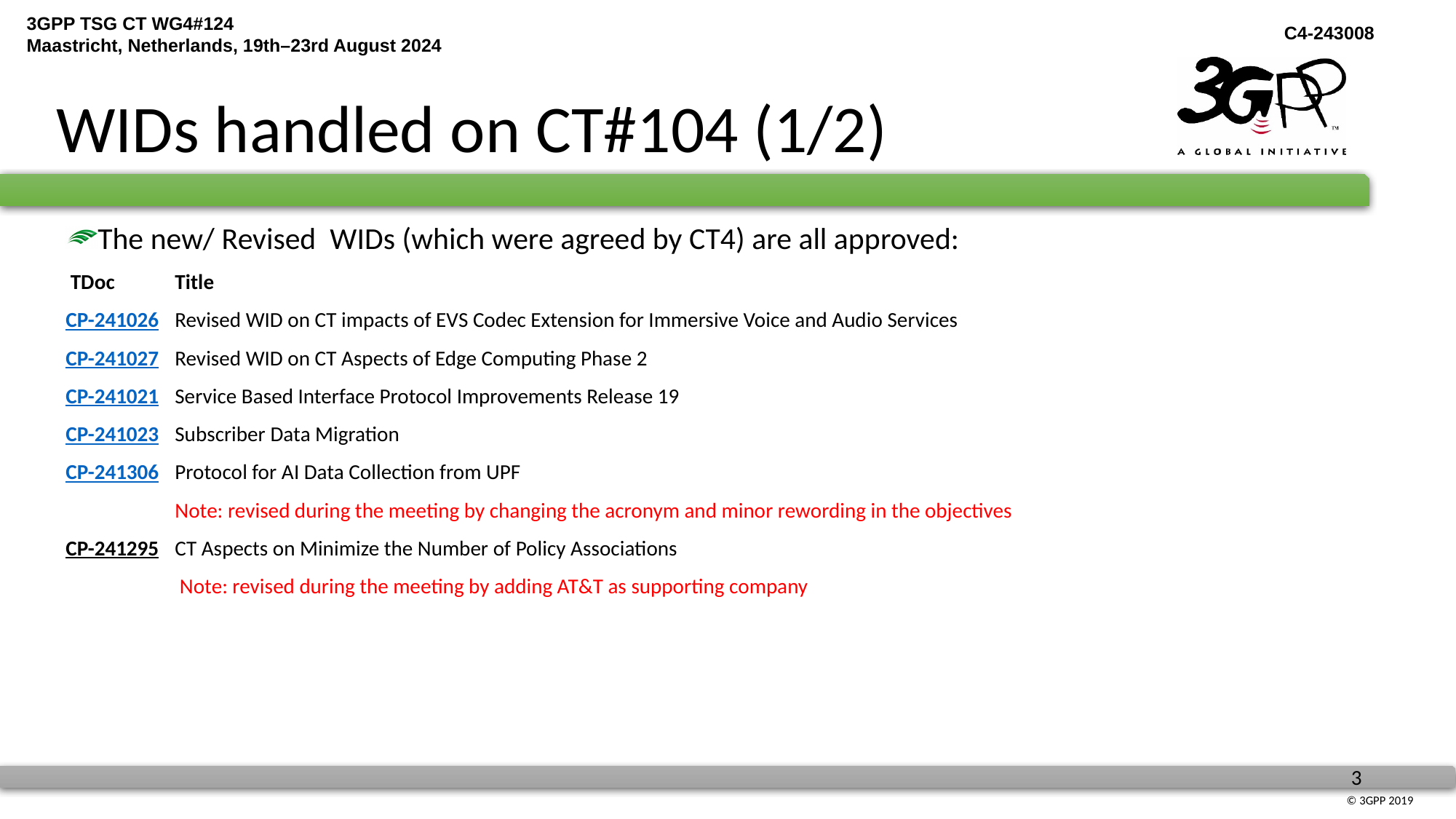

# WIDs handled on CT#104 (1/2)
The new/ Revised  WIDs (which were agreed by CT4) are all approved:
 TDoc	Title
CP-241026	Revised WID on CT impacts of EVS Codec Extension for Immersive Voice and Audio Services
CP-241027	Revised WID on CT Aspects of Edge Computing Phase 2
CP-241021	Service Based Interface Protocol Improvements Release 19
CP-241023	Subscriber Data Migration
CP-241306	Protocol for AI Data Collection from UPF
	Note: revised during the meeting by changing the acronym and minor rewording in the objectives
CP-241295	CT Aspects on Minimize the Number of Policy Associations
	 Note: revised during the meeting by adding AT&T as supporting company